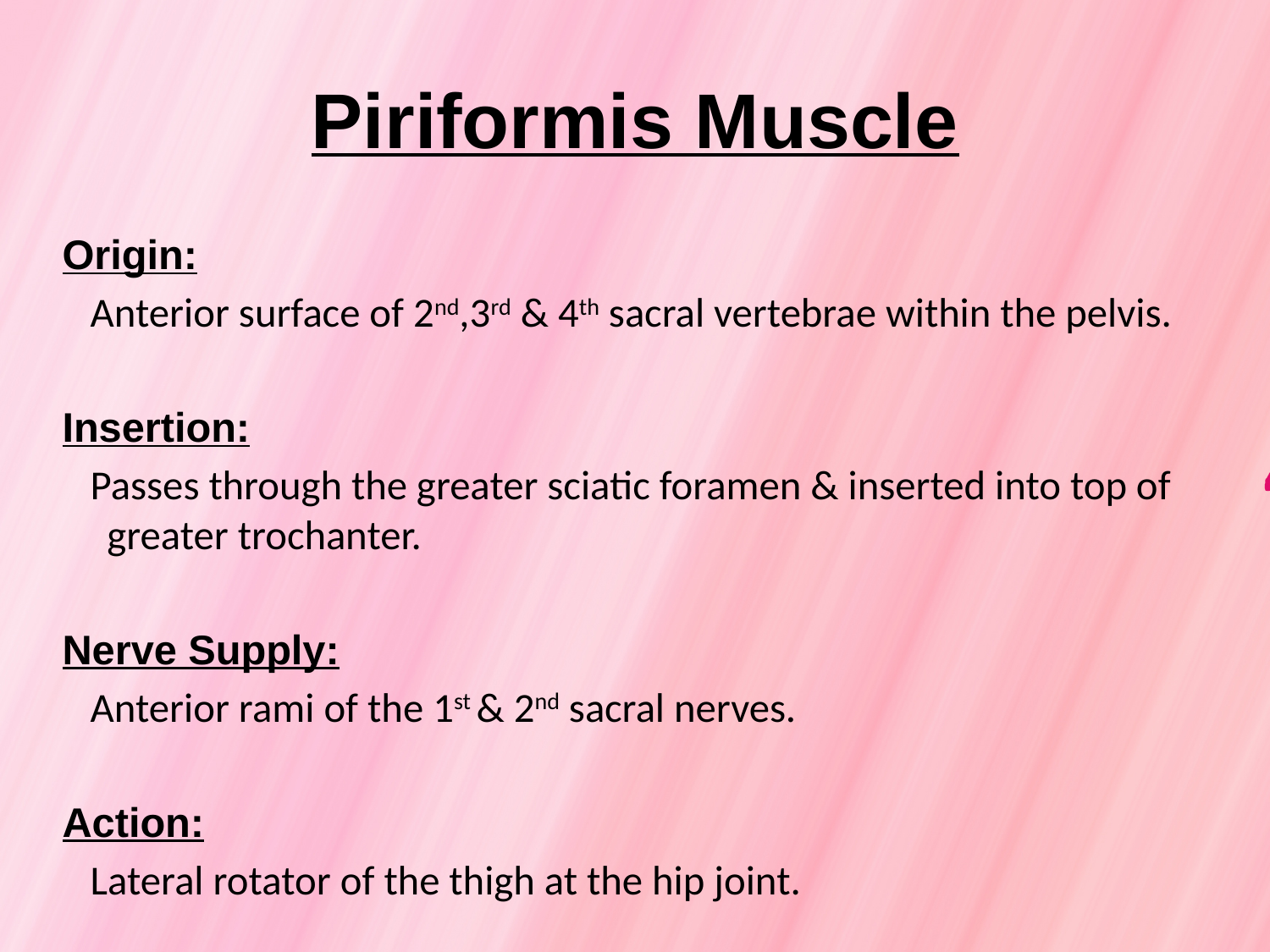

# Piriformis Muscle
Origin:
   Anterior surface of 2nd,3rd & 4th sacral vertebrae within the pelvis.

Insertion:
   Passes through the greater sciatic foramen & inserted into top of greater trochanter.

Nerve Supply:
   Anterior rami of the 1st & 2nd sacral nerves.

Action:
   Lateral rotator of the thigh at the hip joint.